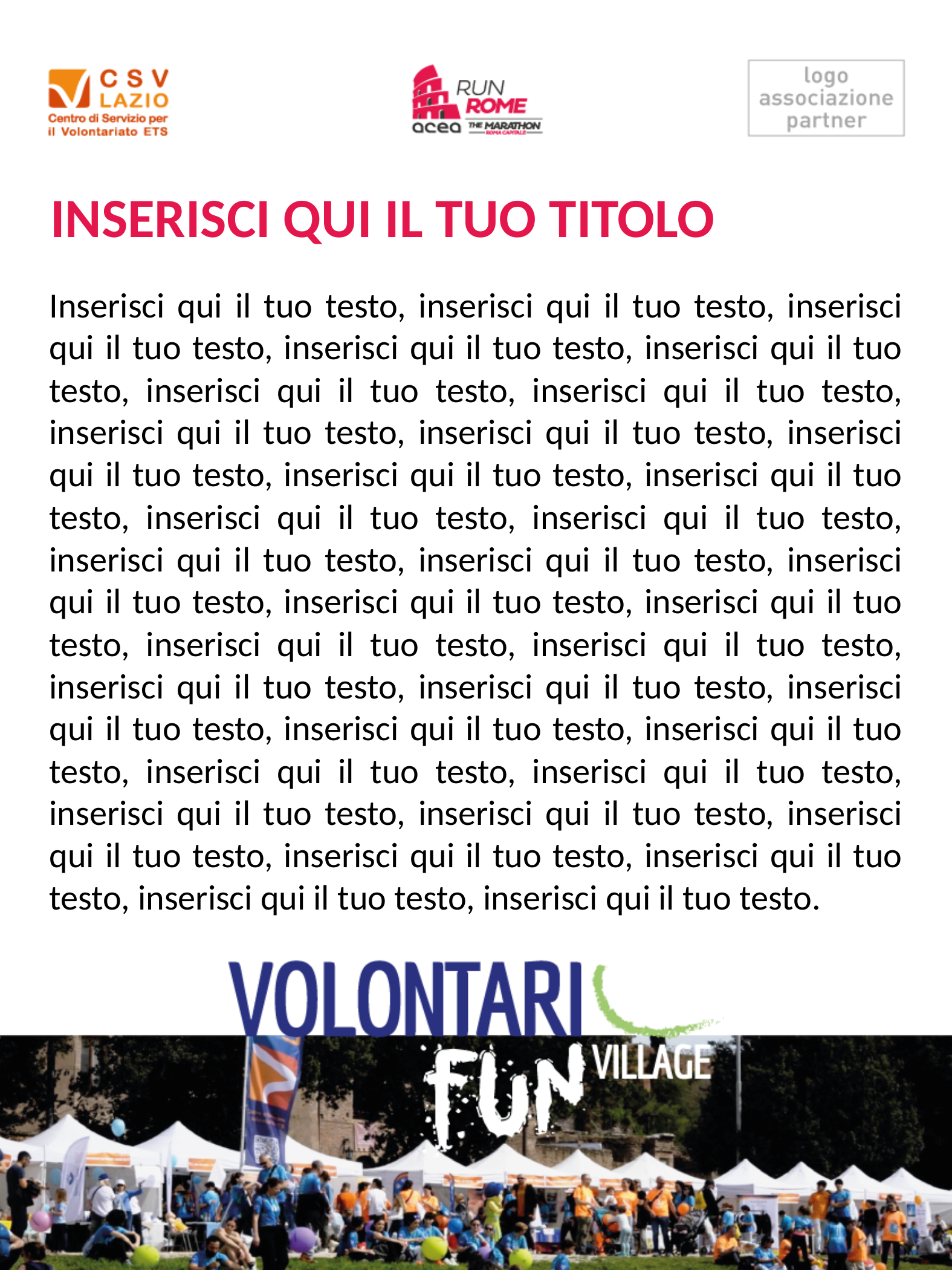

INSERISCI QUI IL TUO TITOLO
Inserisci qui il tuo testo, inserisci qui il tuo testo, inserisci qui il tuo testo, inserisci qui il tuo testo, inserisci qui il tuo testo, inserisci qui il tuo testo, inserisci qui il tuo testo, inserisci qui il tuo testo, inserisci qui il tuo testo, inserisci qui il tuo testo, inserisci qui il tuo testo, inserisci qui il tuo testo, inserisci qui il tuo testo, inserisci qui il tuo testo, inserisci qui il tuo testo, inserisci qui il tuo testo, inserisci qui il tuo testo, inserisci qui il tuo testo, inserisci qui il tuo testo, inserisci qui il tuo testo, inserisci qui il tuo testo, inserisci qui il tuo testo, inserisci qui il tuo testo, inserisci qui il tuo testo, inserisci qui il tuo testo, inserisci qui il tuo testo, inserisci qui il tuo testo, inserisci qui il tuo testo, inserisci qui il tuo testo, inserisci qui il tuo testo, inserisci qui il tuo testo, inserisci qui il tuo testo, inserisci qui il tuo testo, inserisci qui il tuo testo, inserisci qui il tuo testo.